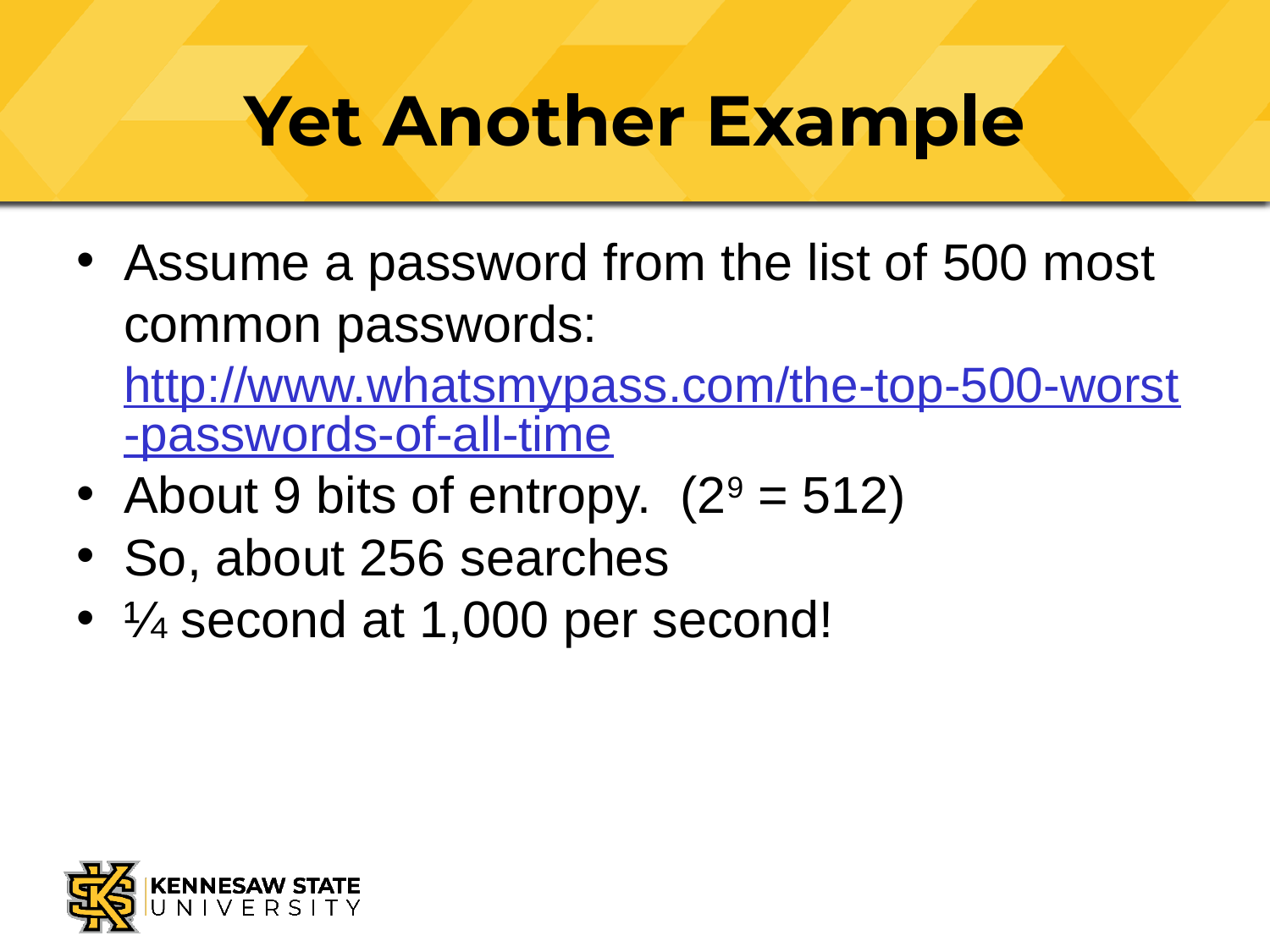

# Yet Another Example
Assume a password from the list of 500 most common passwords:
http://www.whatsmypass.com/the-top-500-worst-passwords-of-all-time
About 9 bits of entropy.  (29 = 512)
So, about 256 searches
¼ second at 1,000 per second!